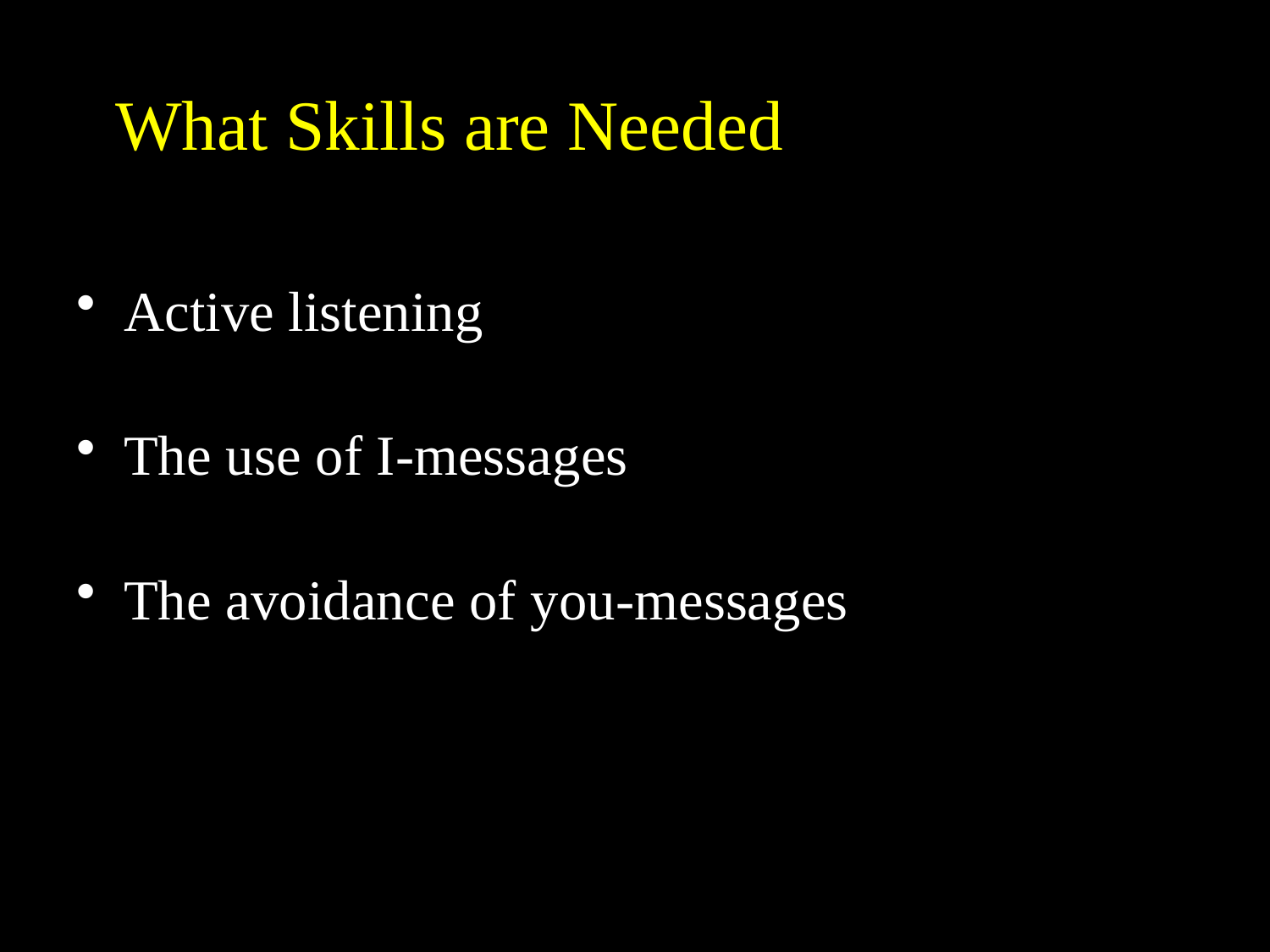

# What Skills are Needed in a Conflict Situation?
Active listening

The use of I-messages

The avoidance of you-messages